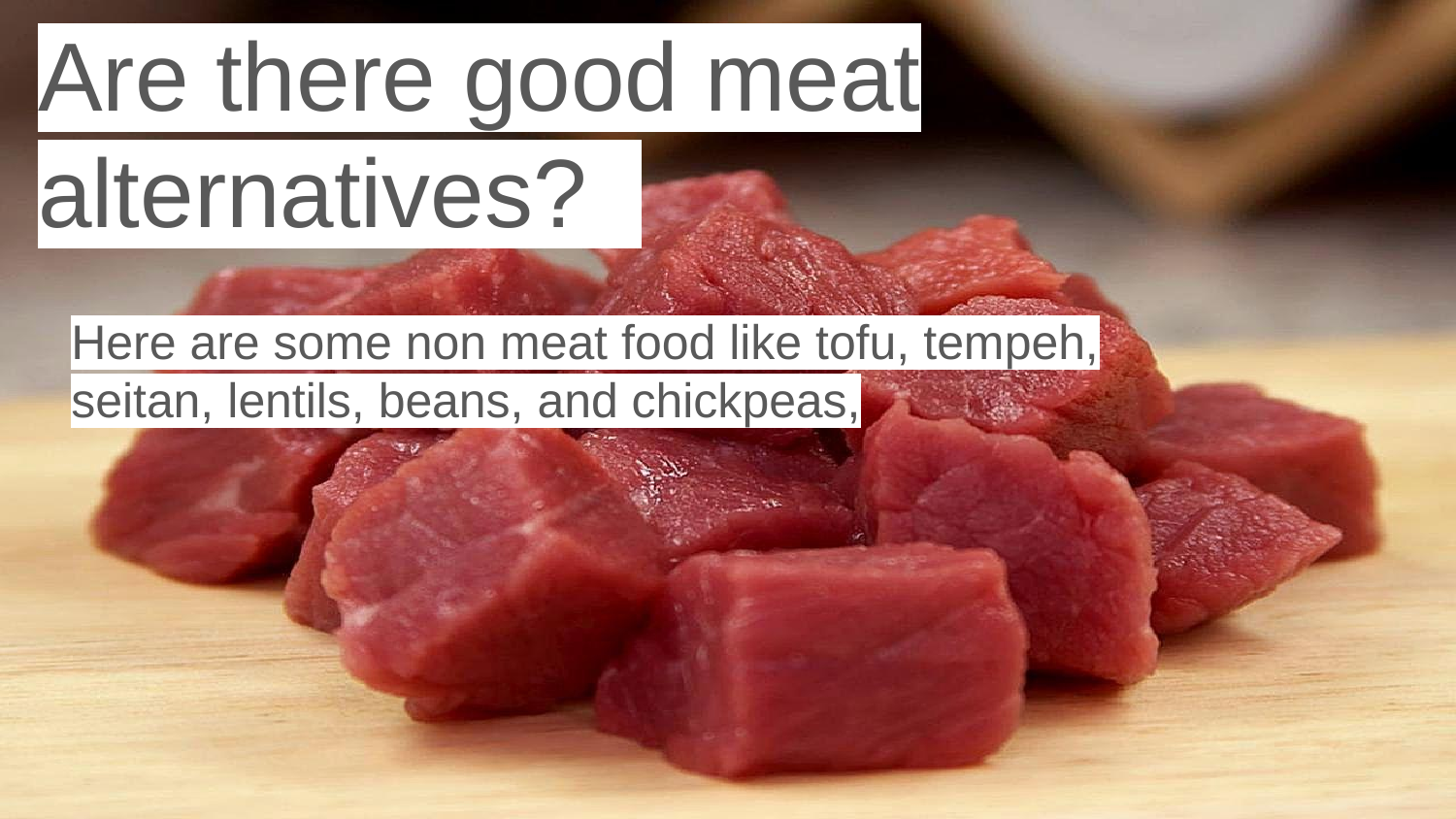

Are there good meat alternatives?
#
Here are some non meat food like tofu, tempeh, seitan, lentils, beans, and chickpeas,